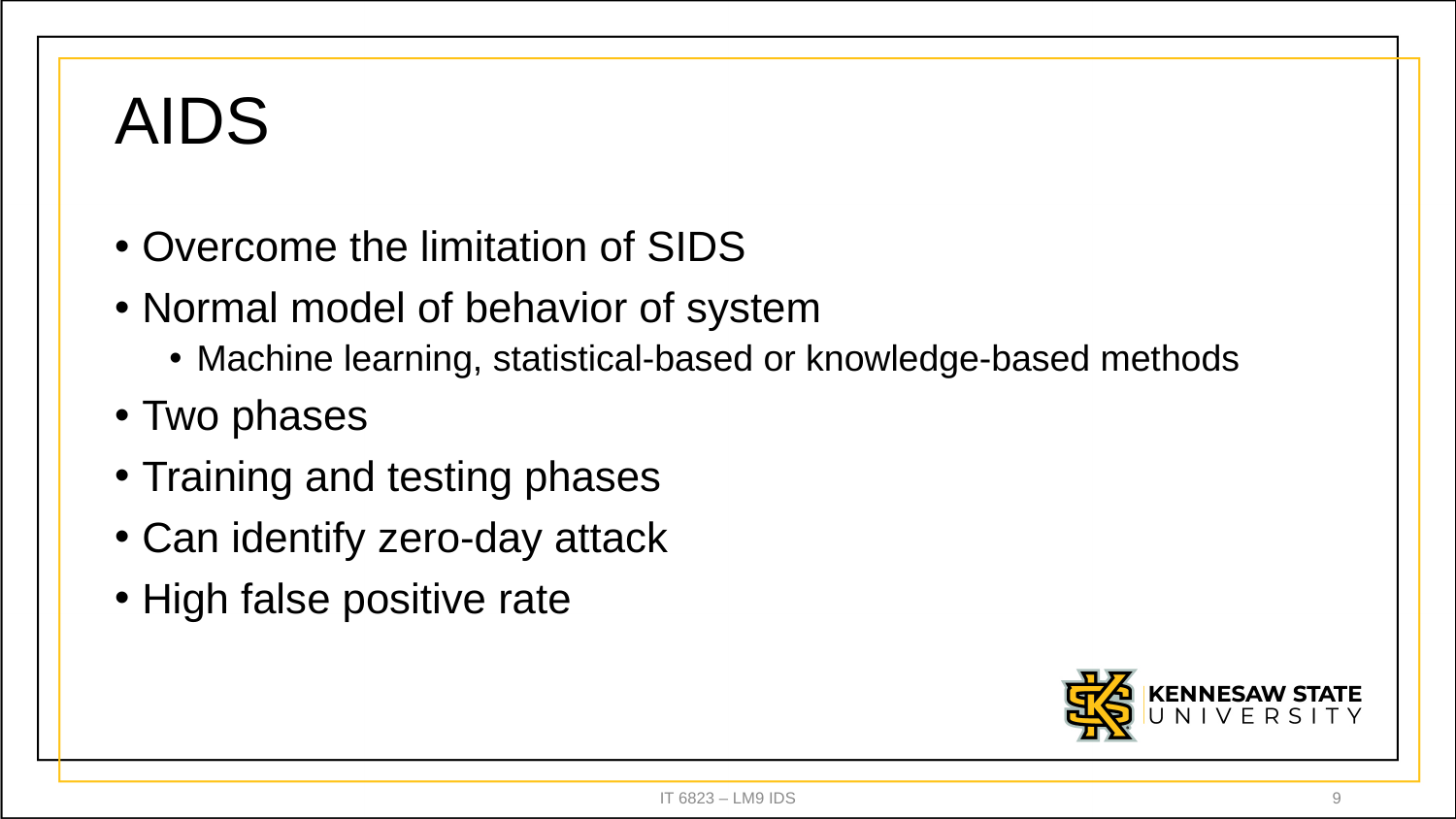

# AIDS
Overcome the limitation of SIDS
Normal model of behavior of system
Machine learning, statistical-based or knowledge-based methods
Two phases
Training and testing phases
Can identify zero-day attack
High false positive rate
IT 6823 – LM9 IDS
9